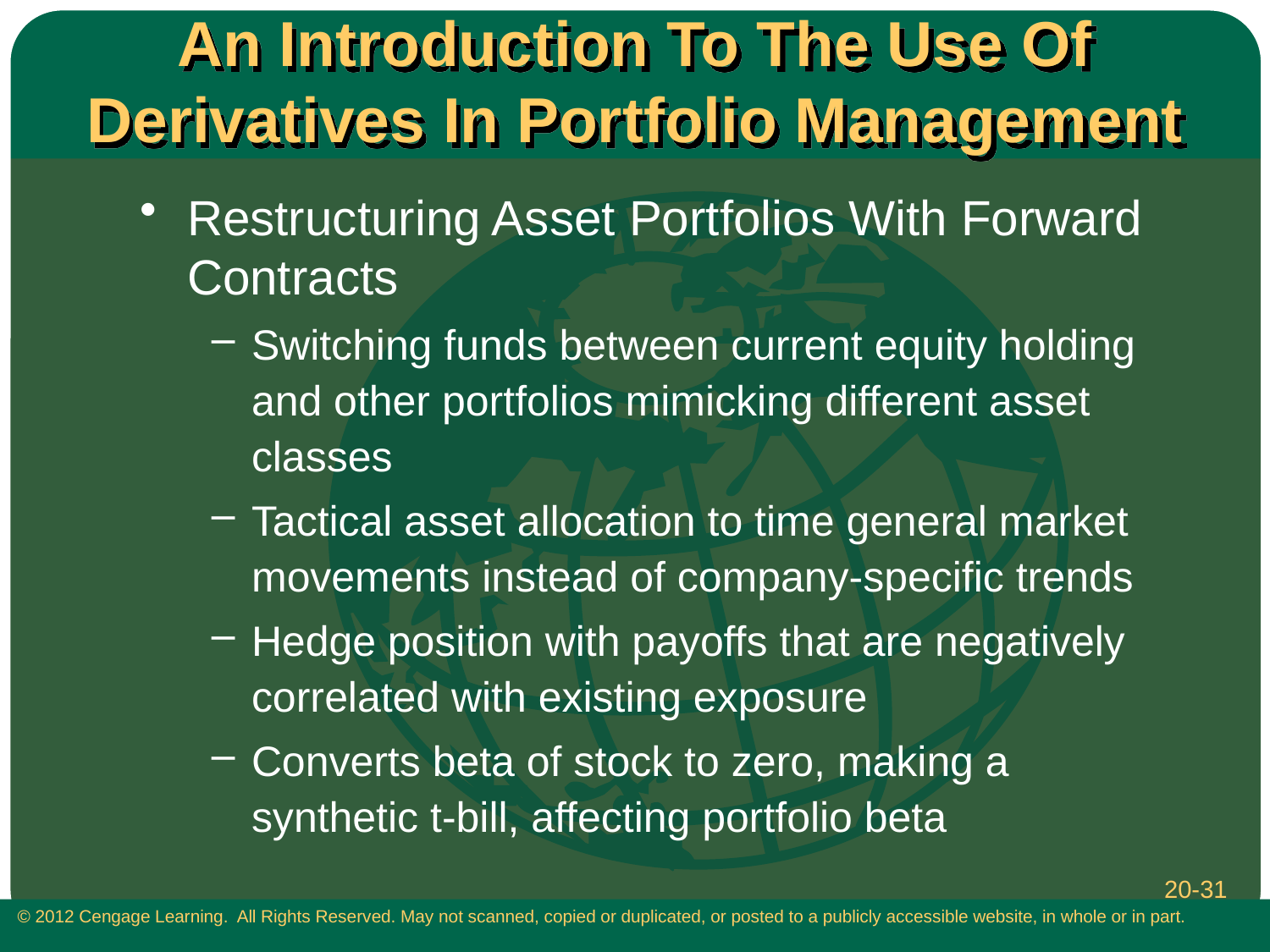

# An Introduction To The Use Of Derivatives In Portfolio Management
Restructuring Asset Portfolios With Forward Contracts
Switching funds between current equity holding and other portfolios mimicking different asset classes
Tactical asset allocation to time general market movements instead of company-specific trends
Hedge position with payoffs that are negatively correlated with existing exposure
Converts beta of stock to zero, making a synthetic t-bill, affecting portfolio beta
20-31
 © 2012 Cengage Learning.  All Rights Reserved. May not scanned, copied or duplicated, or posted to a publicly accessible website, in whole or in part.